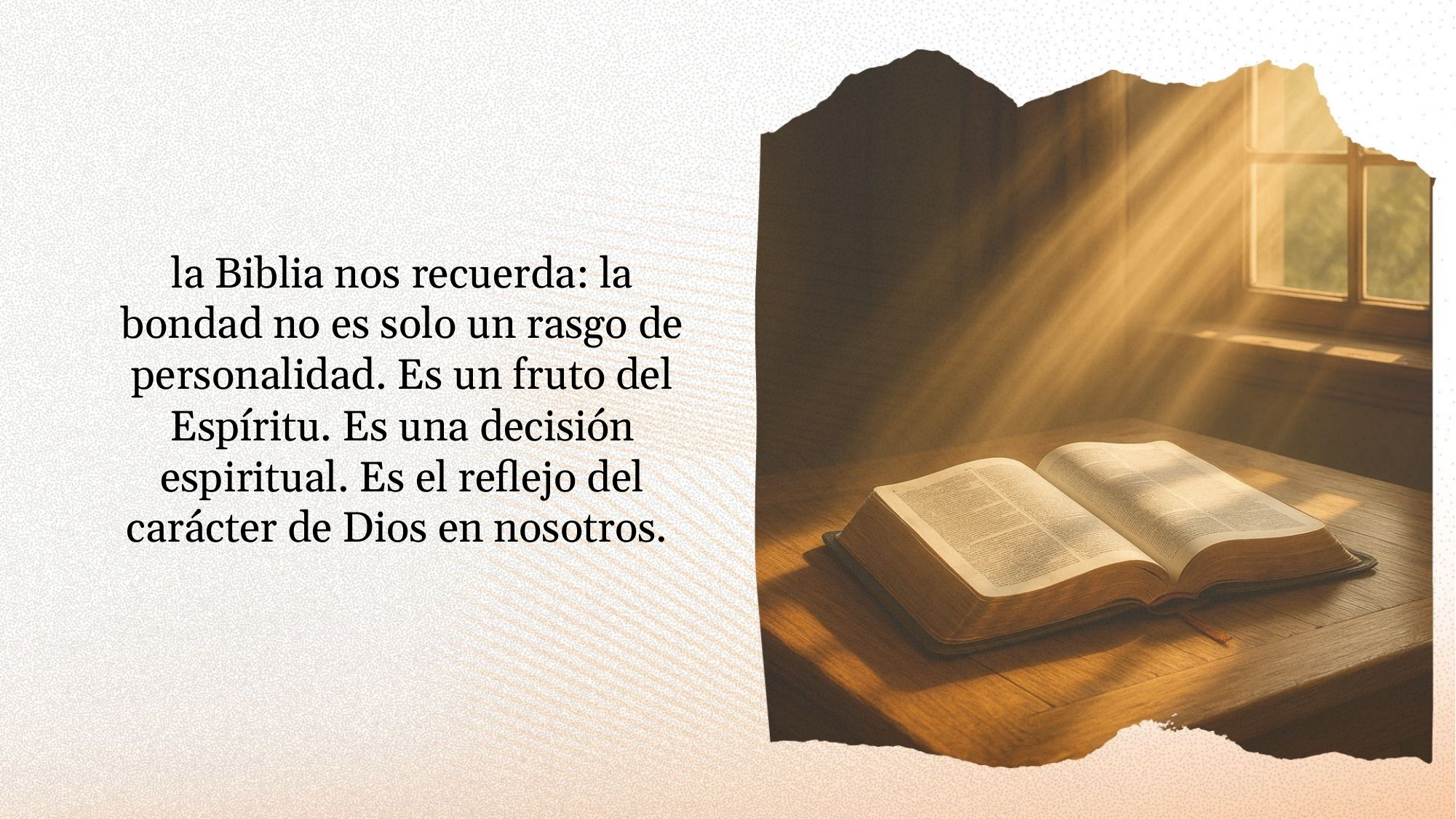

la Biblia nos recuerda: la bondad no es solo un rasgo de personalidad. Es un fruto del Espíritu. Es una decisión espiritual. Es el reflejo del carácter de Dios en nosotros.